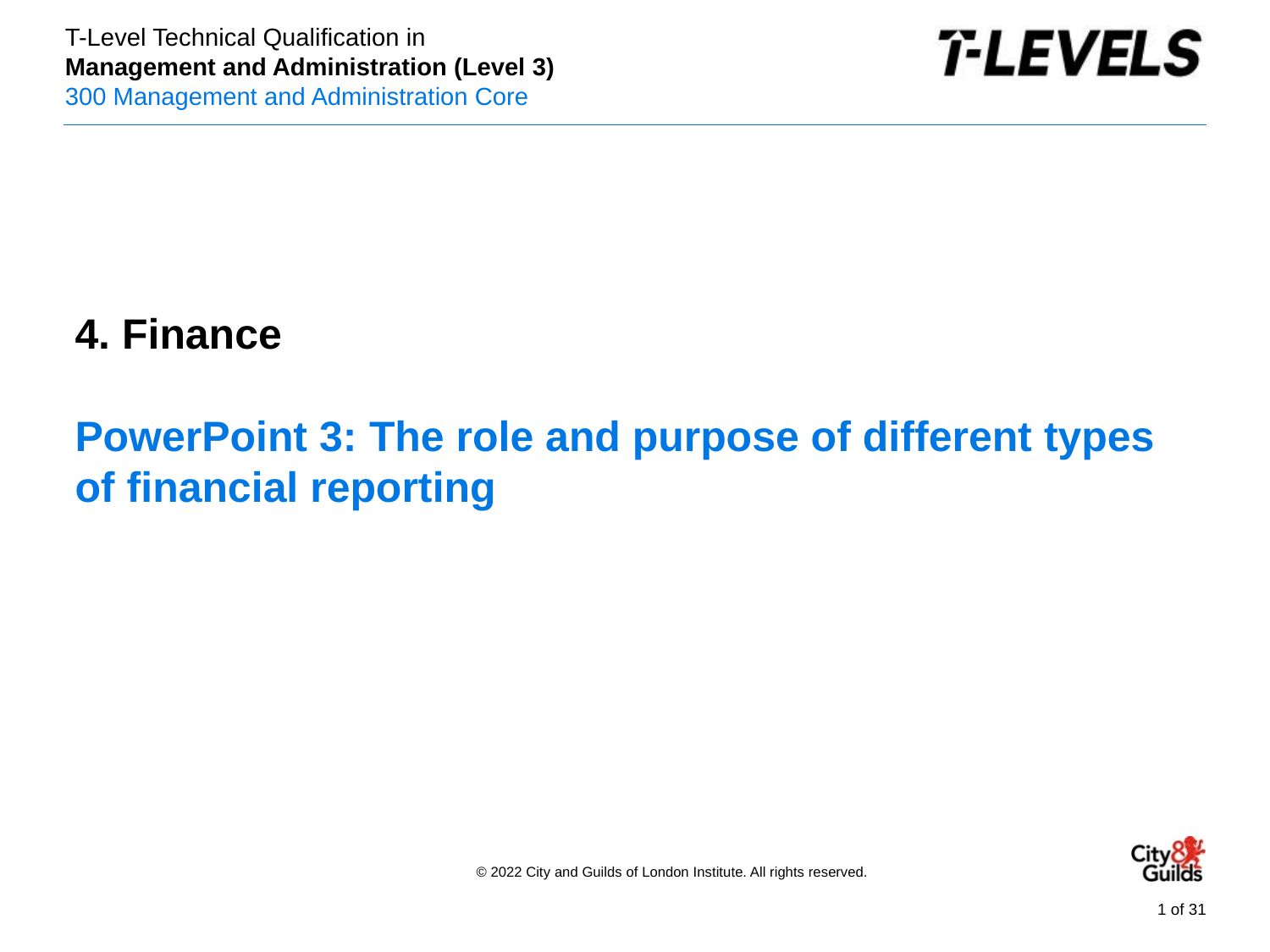

PowerPoint presentation
4. Finance
# PowerPoint 3: The role and purpose of different types of financial reporting